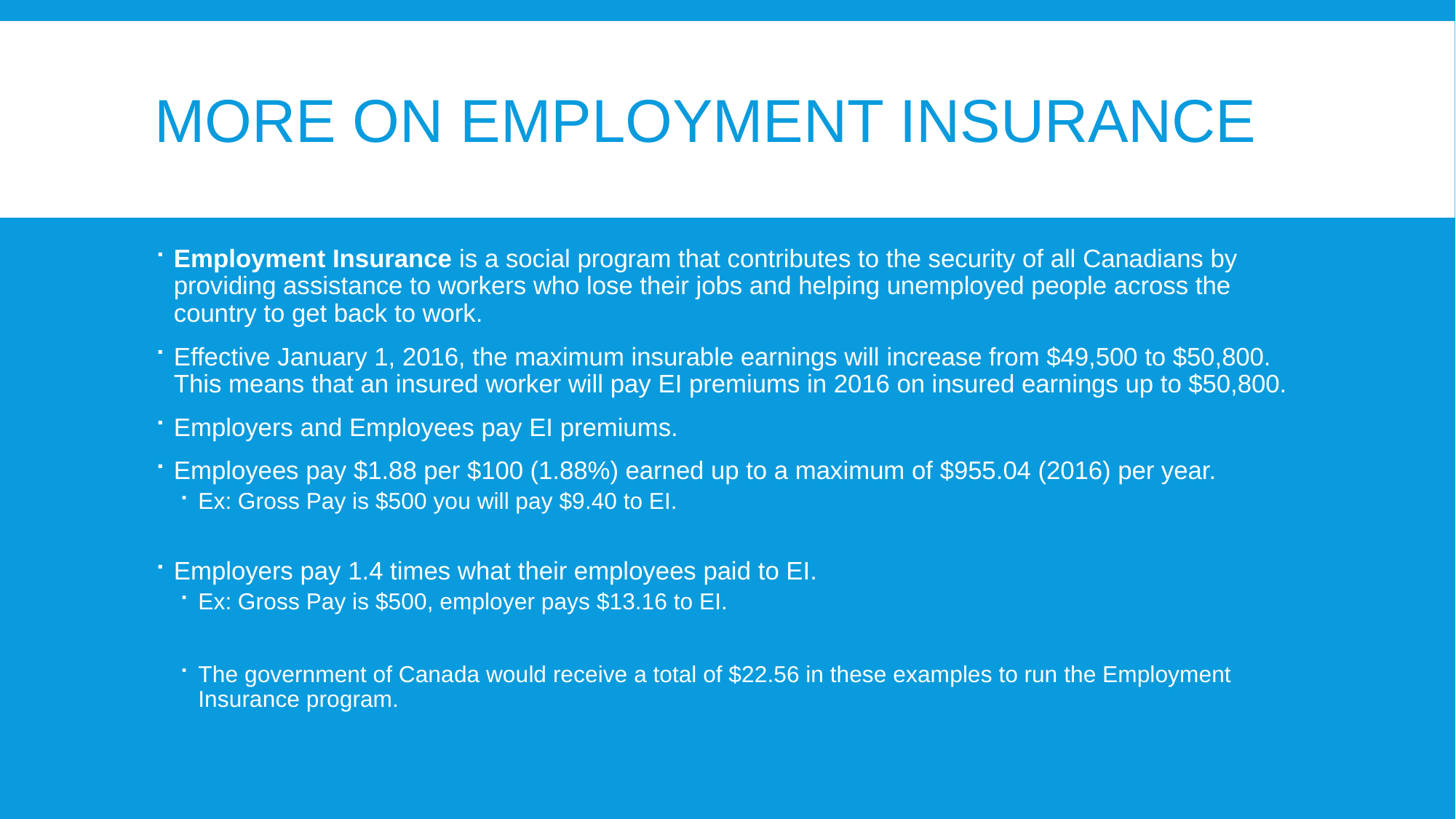

# More on Employment Insurance
Employment Insurance is a social program that contributes to the security of all Canadians by providing assistance to workers who lose their jobs and helping unemployed people across the country to get back to work.
Effective January 1, 2016, the maximum insurable earnings will increase from $49,500 to $50,800. This means that an insured worker will pay EI premiums in 2016 on insured earnings up to $50,800.
Employers and Employees pay EI premiums.
Employees pay $1.88 per $100 (1.88%) earned up to a maximum of $955.04 (2016) per year.
Ex: Gross Pay is $500 you will pay $9.40 to EI.
Employers pay 1.4 times what their employees paid to EI.
Ex: Gross Pay is $500, employer pays $13.16 to EI.

The government of Canada would receive a total of $22.56 in these examples to run the Employment Insurance program.